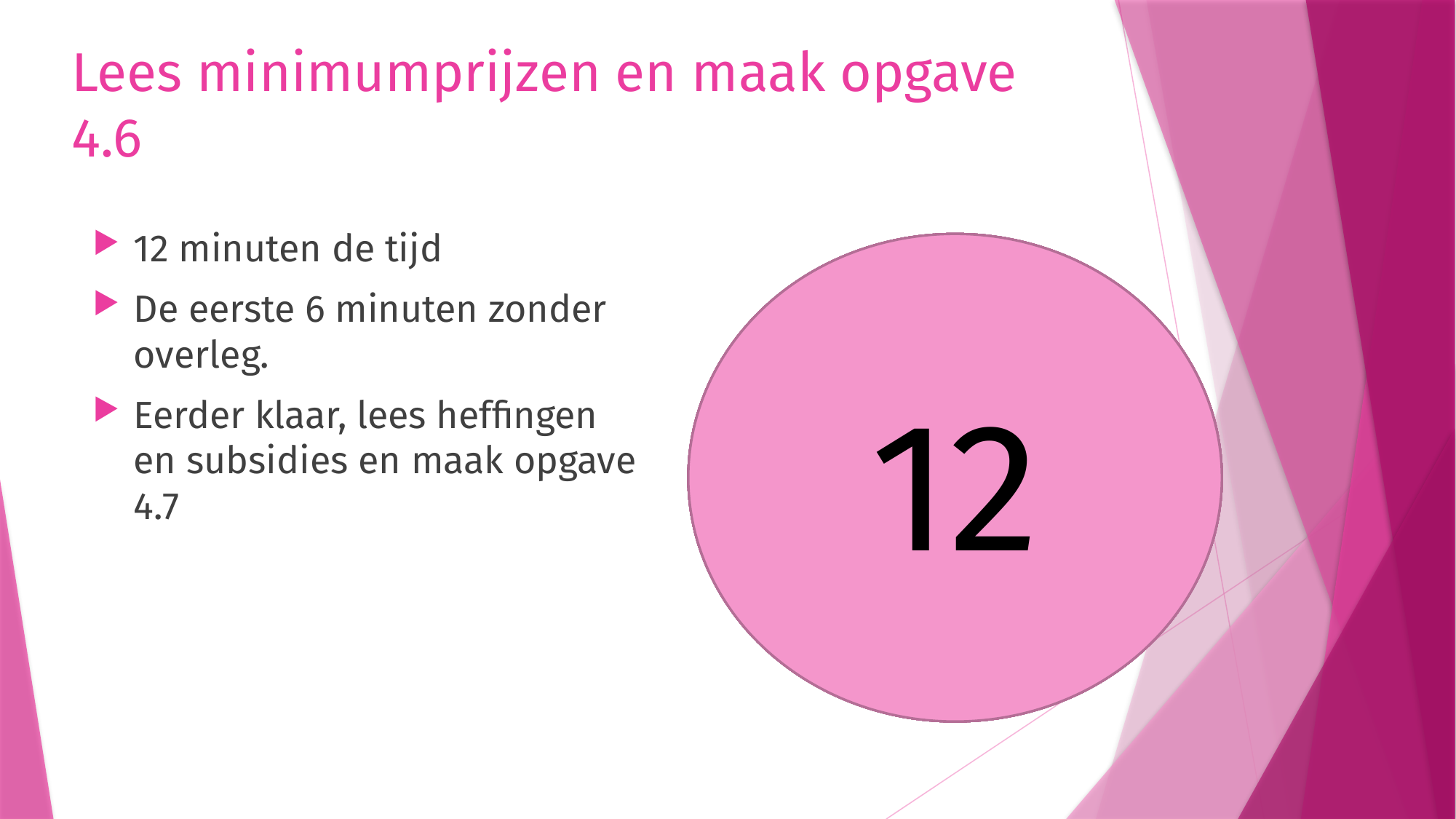

# Lees minimumprijzen en maak opgave 4.6
12 minuten de tijd
De eerste 6 minuten zonder overleg.
Eerder klaar, lees heffingen en subsidies en maak opgave 4.7
12
11
10
8
9
5
6
7
4
3
1
2